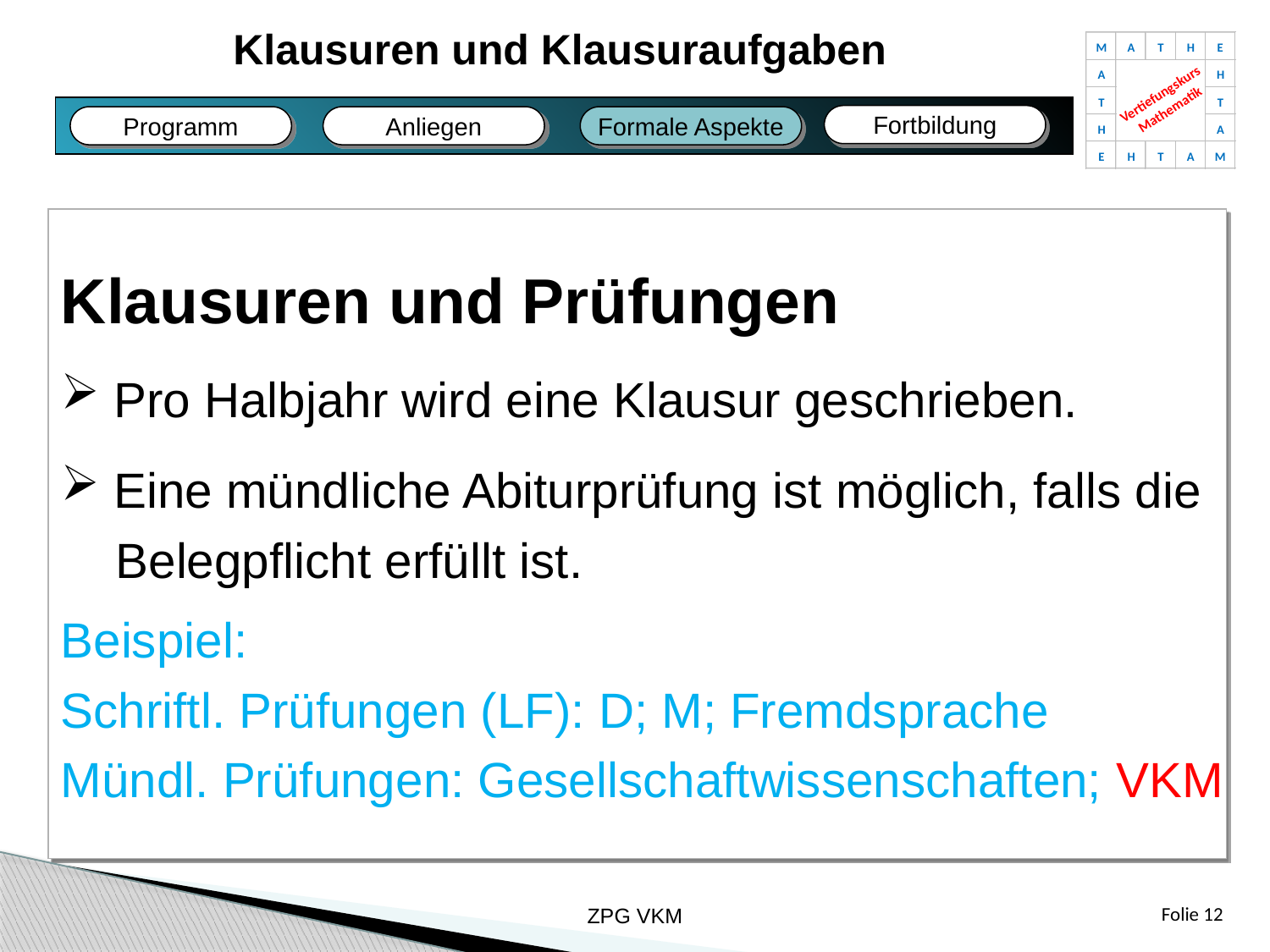

Klausuren und Klausuraufgaben

M
A
T
H
E

A
H
Vertiefungskurs
Mathematik

T
T

H
A

E
H
T
A
M

Fortbildung
Anliegen
Programm
Formale Aspekte
Fazit
Bildungsplan
Fachliches
Unterricht
Klausuren und Prüfungen
 Pro Halbjahr wird eine Klausur geschrieben.
 Eine mündliche Abiturprüfung ist möglich, falls die
    Belegpflicht erfüllt ist.
Beispiel:
Schriftl. Prüfungen (LF): D; M; Fremdsprache
Mündl. Prüfungen: Gesellschaftwissenschaften; VKM

ZPG VKM
Folie 12